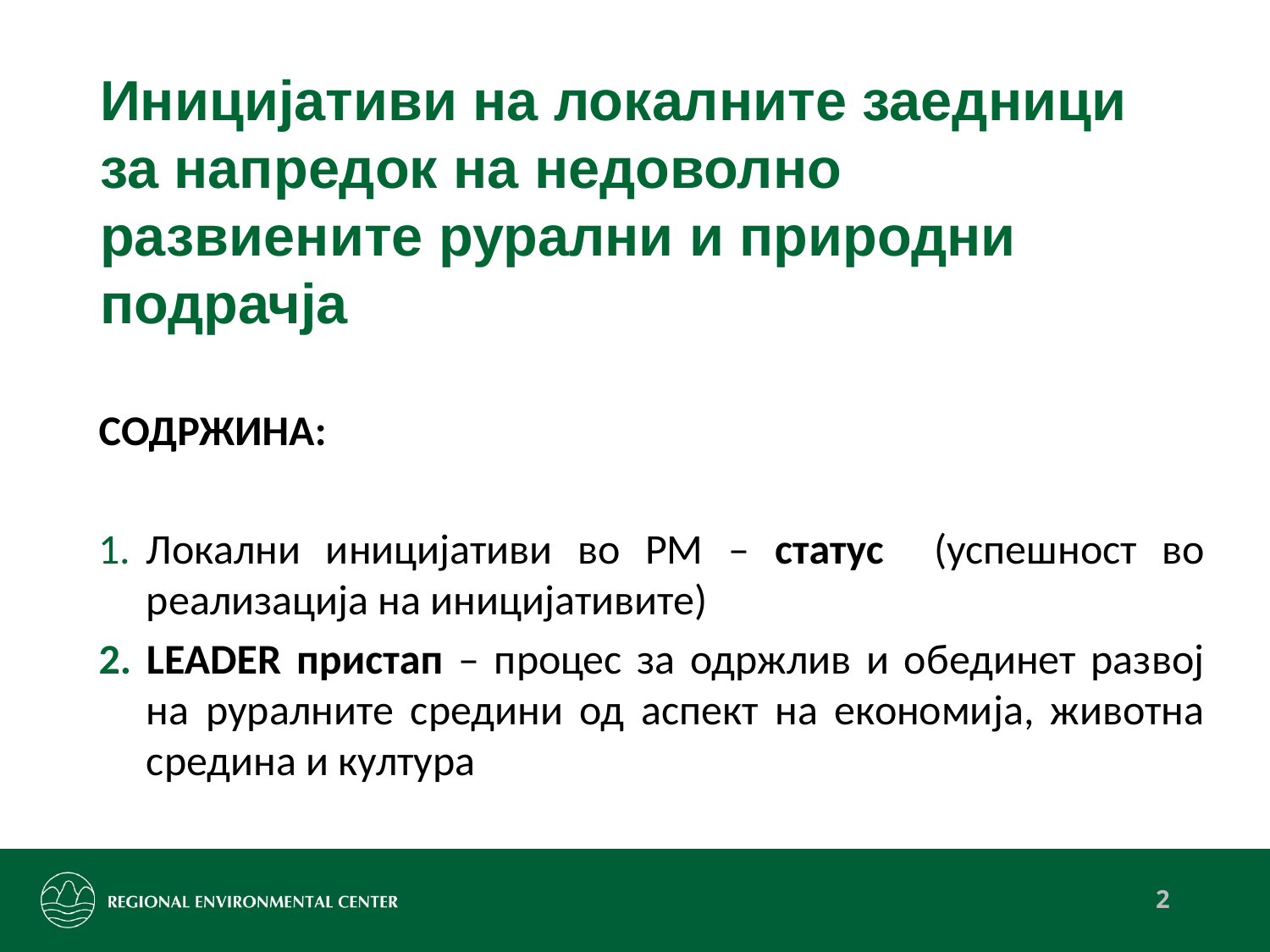

# Иницијативи на локалните заедници за напредок на недоволно развиените рурални и природни подрачја
СОДРЖИНА:

Локални иницијативи во РМ – статус  (успешност во реализација на иницијативите)
LEADER пристап – процес за одржлив и обединет развој на руралните средини од аспект на економија, животна средина и култура
2